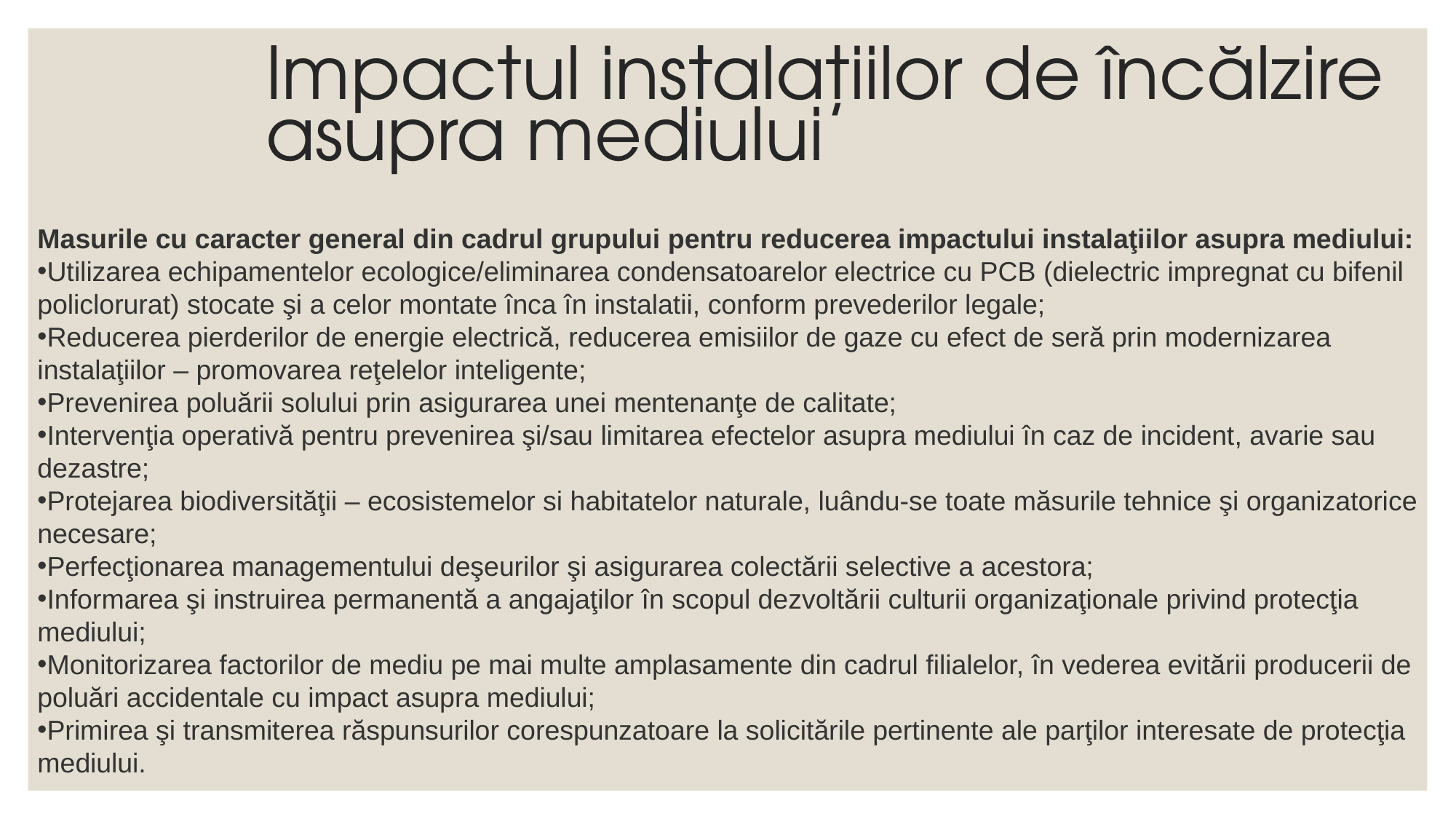

# Impactul instalațiilor de încălzire asupra mediului
Masurile cu caracter general din cadrul grupului pentru reducerea impactului instalaţiilor asupra mediului:
Utilizarea echipamentelor ecologice/eliminarea condensatoarelor electrice cu PCB (dielectric impregnat cu bifenil policlorurat) stocate şi a celor montate înca în instalatii, conform prevederilor legale;
Reducerea pierderilor de energie electrică, reducerea emisiilor de gaze cu efect de seră prin modernizarea instalaţiilor – promovarea reţelelor inteligente;
Prevenirea poluării solului prin asigurarea unei mentenanţe de calitate;
Intervenţia operativă pentru prevenirea şi/sau limitarea efectelor asupra mediului în caz de incident, avarie sau dezastre;
Protejarea biodiversităţii – ecosistemelor si habitatelor naturale, luându-se toate măsurile tehnice şi organizatorice necesare;
Perfecţionarea managementului deşeurilor şi asigurarea colectării selective a acestora;
Informarea şi instruirea permanentă a angajaţilor în scopul dezvoltării culturii organizaţionale privind protecţia mediului;
Monitorizarea factorilor de mediu pe mai multe amplasamente din cadrul filialelor, în vederea evitării producerii de poluări accidentale cu impact asupra mediului;
Primirea şi transmiterea răspunsurilor corespunzatoare la solicitările pertinente ale parţilor interesate de protecţia mediului.